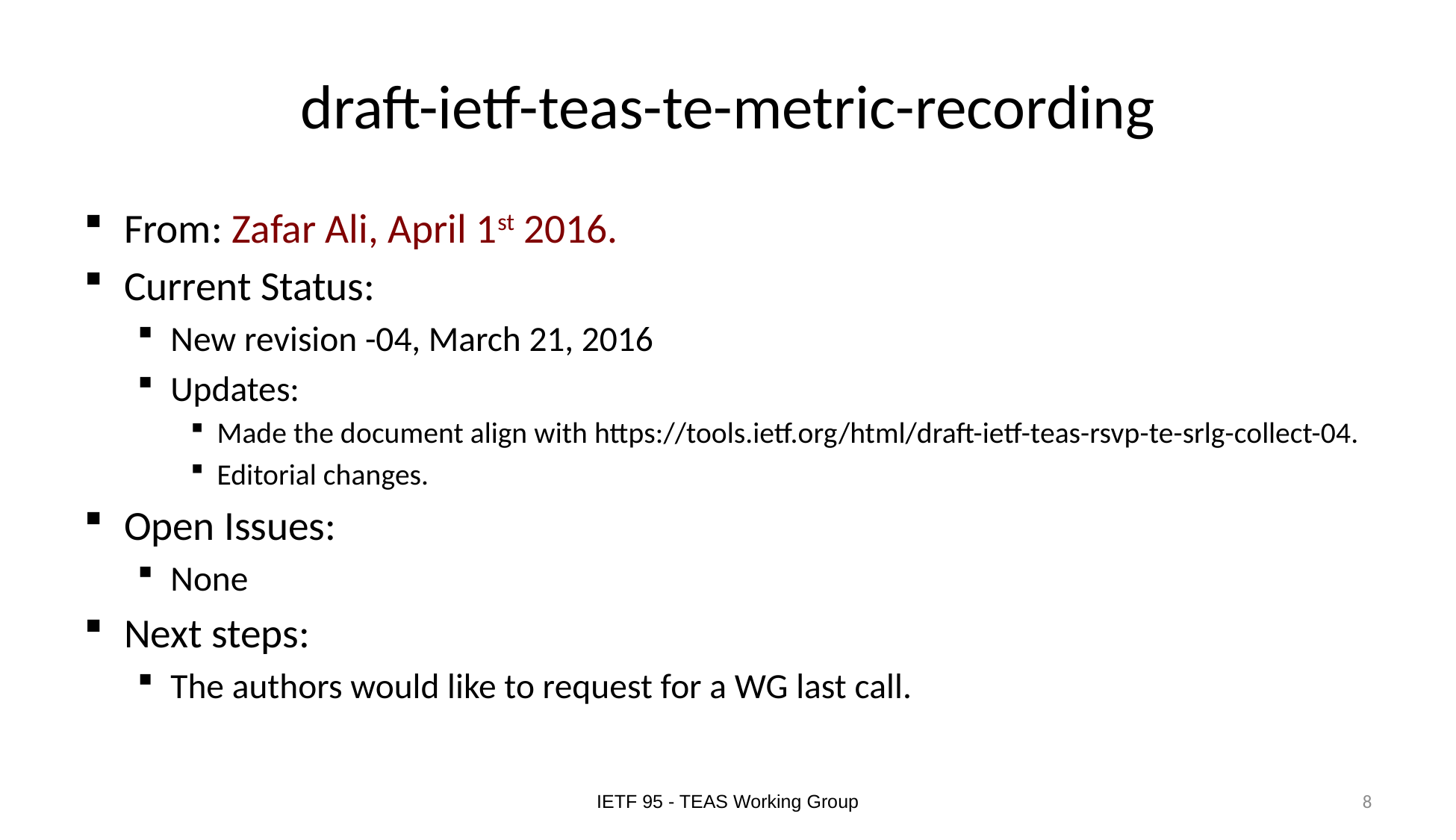

# draft-ietf-teas-te-metric-recording
From: Zafar Ali, April 1st 2016.
Current Status:
New revision -04, March 21, 2016
Updates:
Made the document align with https://tools.ietf.org/html/draft-ietf-teas-rsvp-te-srlg-collect-04.
Editorial changes.
Open Issues:
None
Next steps:
The authors would like to request for a WG last call.

IETF 95 - TEAS Working Group
8